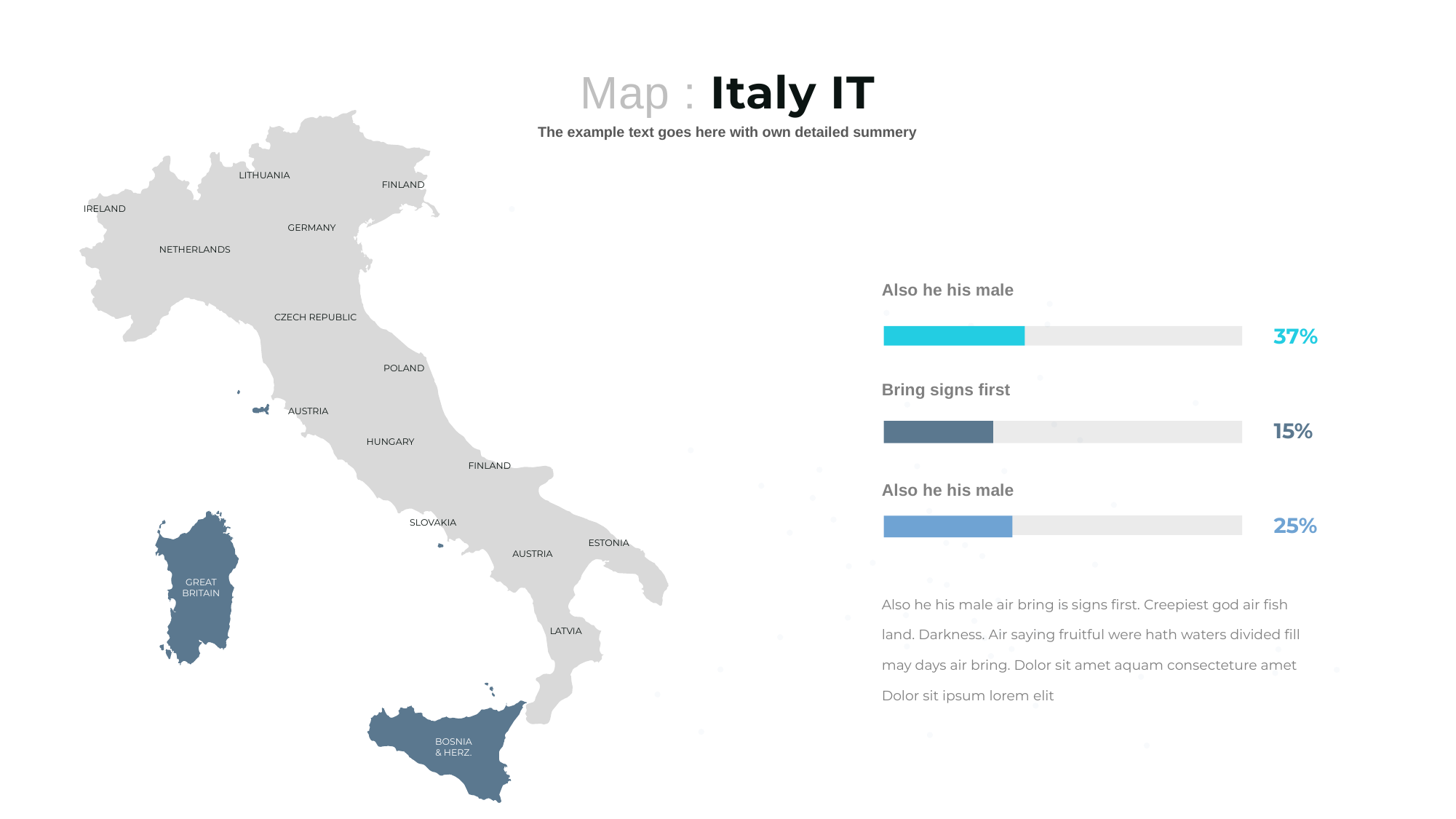

Map : Italy IT

The example text goes here with own detailed summery
LITHUANIA
FINLAND
IRELAND

GERMANY
NETHERLANDS
Also he his male
CZECH REPUBLIC
37%

POLAND
Bring signs first

AUSTRIA
15%

HUNGARY
FINLAND
Also he his male
25%
SLOVAKIA

ESTONIA
AUSTRIA
GREAT
BRITAIN
Also he his male air bring is signs first. Creepiest god air fish land. Darkness. Air saying fruitful were hath waters divided fill may days air bring. Dolor sit amet aquam consecteture amet
Dolor sit ipsum lorem elit
LATVIA
BOSNIA
& HERZ.